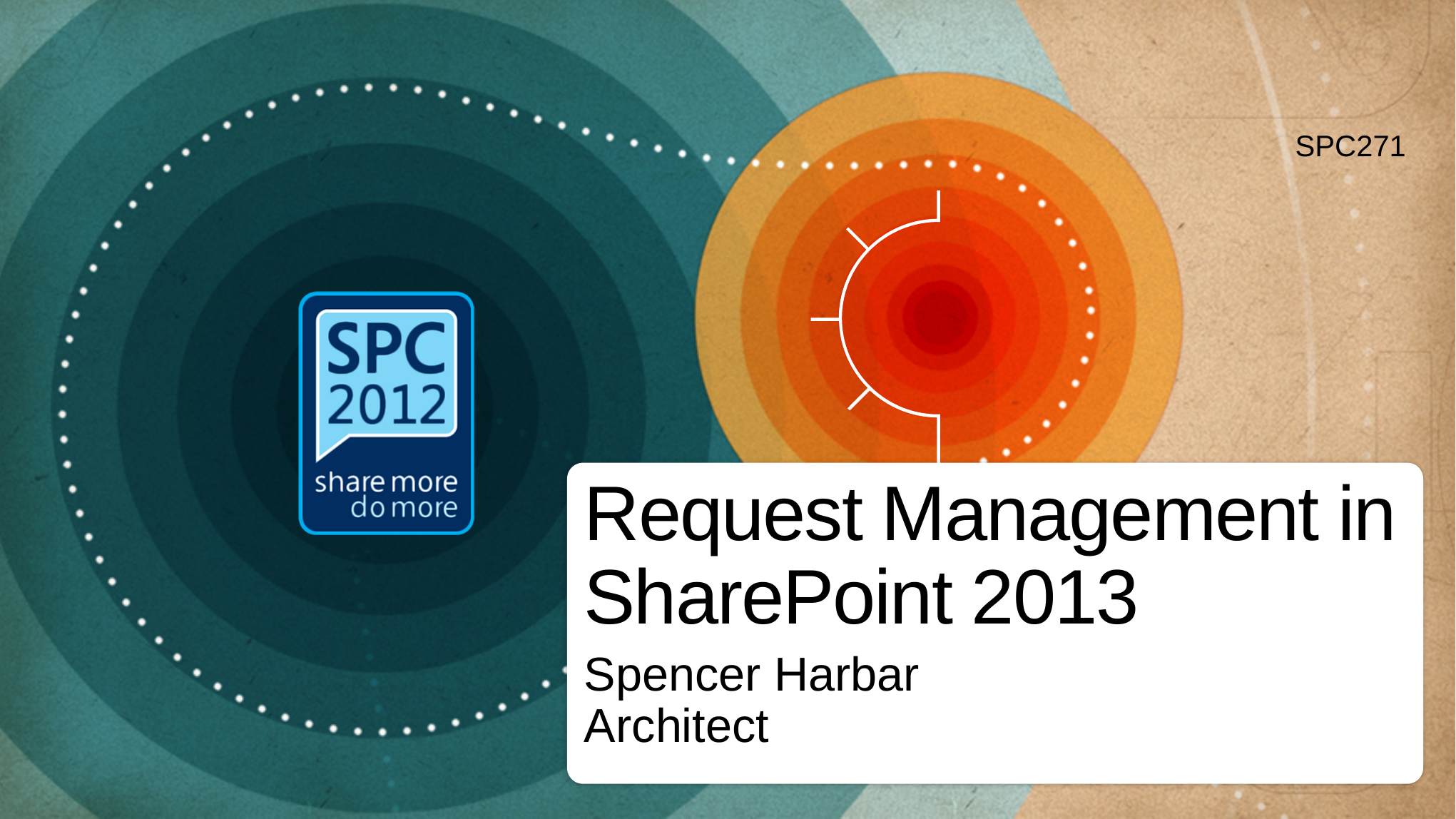

SPC271
# Request Management in SharePoint 2013
Spencer Harbar
Architect